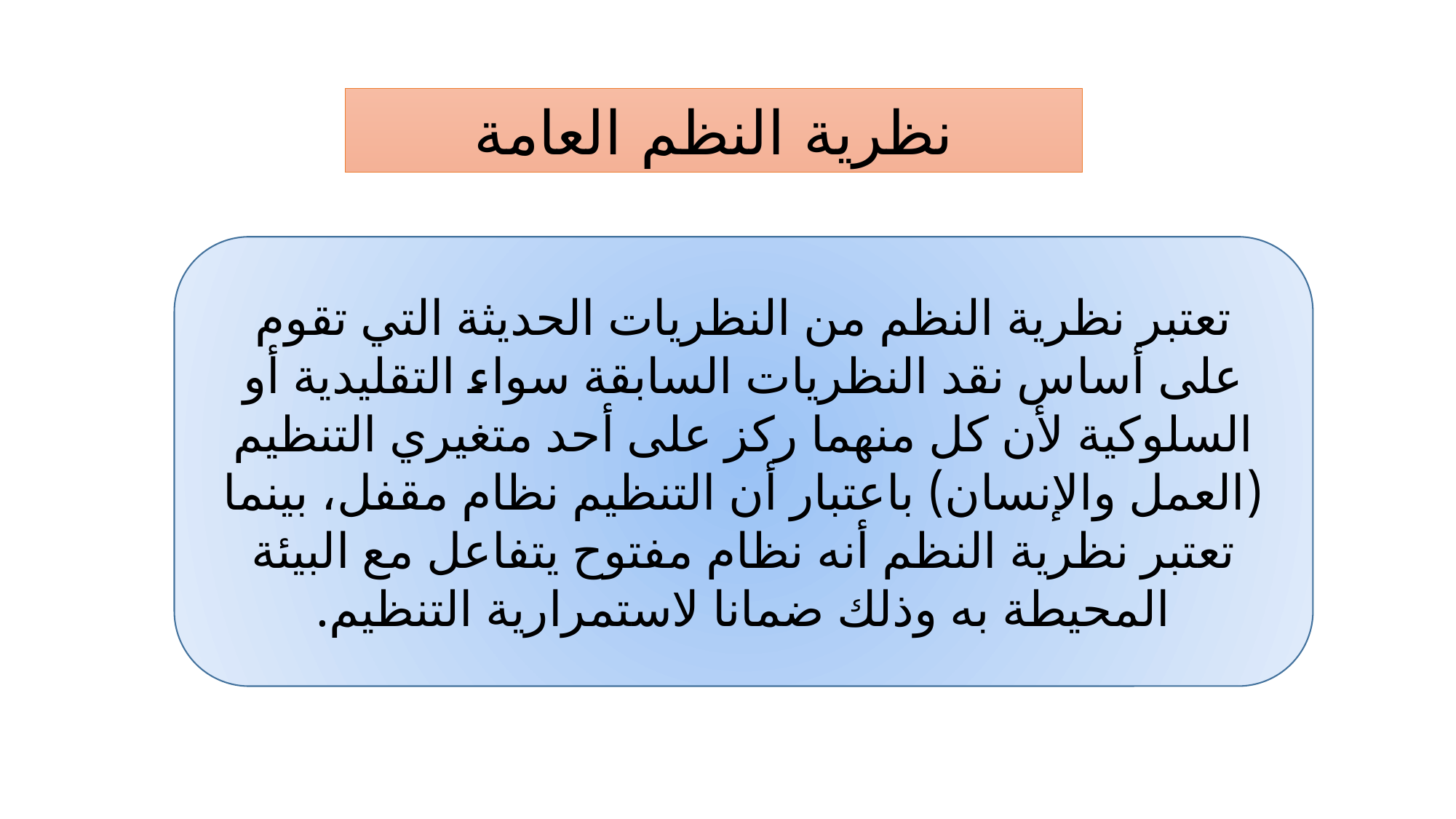

نظرية النظم العامة
تعتبر نظرية النظم من النظريات الحديثة التي تقوم على أساس نقد النظريات السابقة سواء التقليدية أو السلوكية لأن كل منهما ركز على أحد متغيري التنظيم (العمل والإنسان) باعتبار أن التنظيم نظام مقفل، بينما تعتبر نظرية النظم أنه نظام مفتوح يتفاعل مع البيئة المحيطة به وذلك ضمانا لاستمرارية التنظيم.